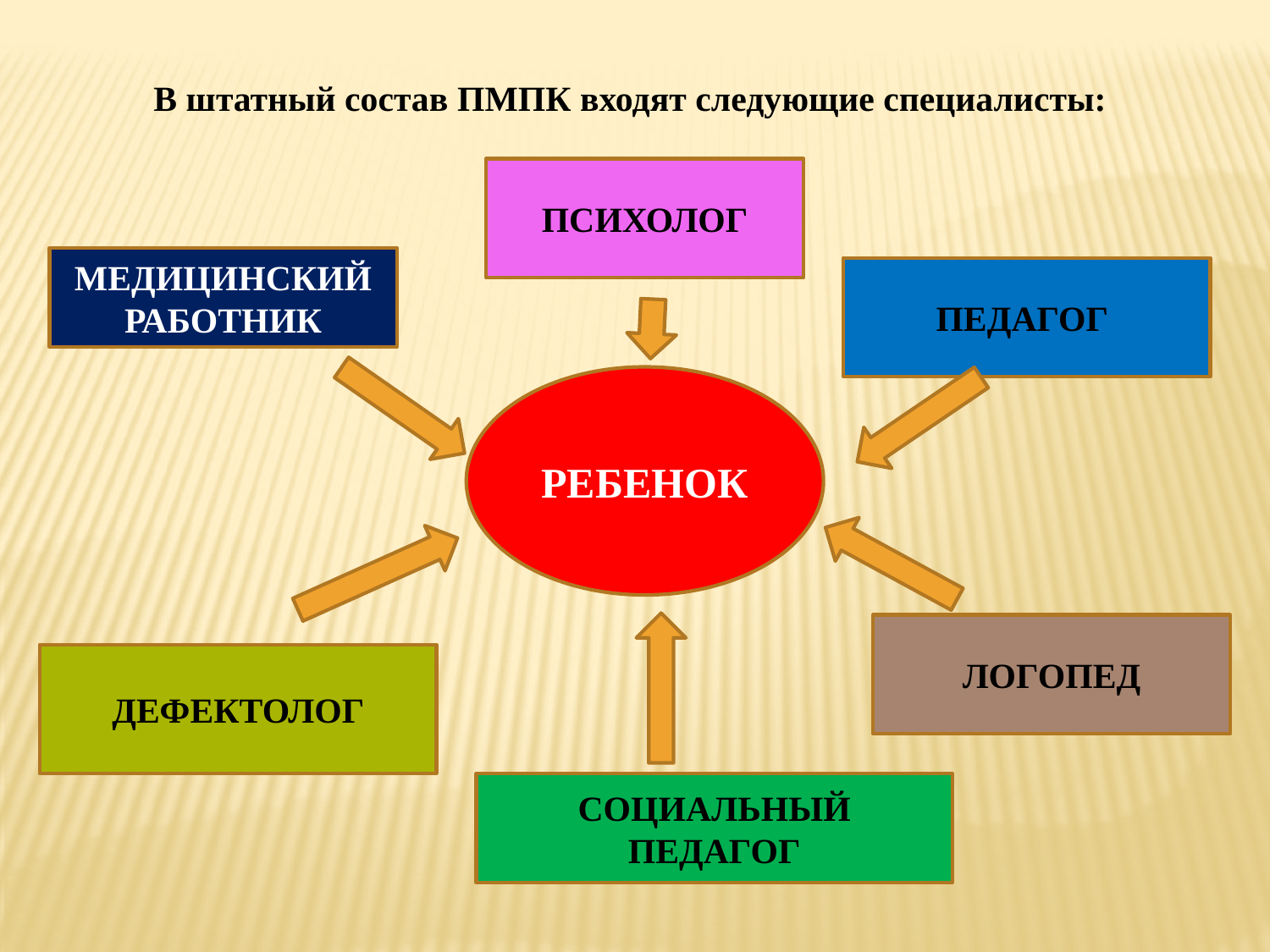

В штатный состав ПМПК входят следующие специалисты:

ПСИХОЛОГ
МЕДИЦИНСКИЙ РАБОТНИК
ПЕДАГОГ

РЕБЕНОК

ЛОГОПЕД
ДЕФЕКТОЛОГ
СОЦИАЛЬНЫЙ ПЕДАГОГ